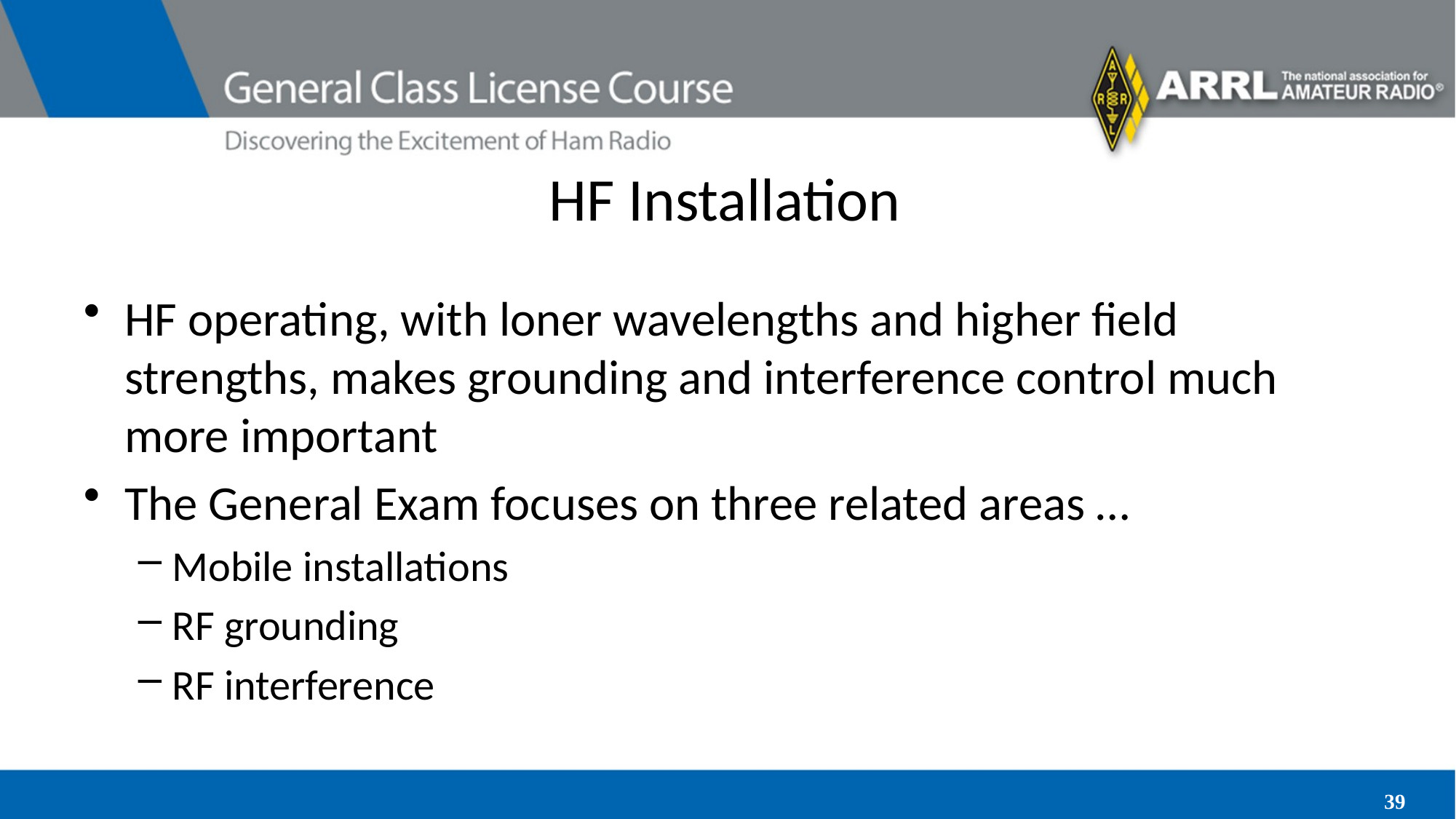

# HF Installation
HF operating, with loner wavelengths and higher field strengths, makes grounding and interference control much more important
The General Exam focuses on three related areas …
Mobile installations
RF grounding
RF interference